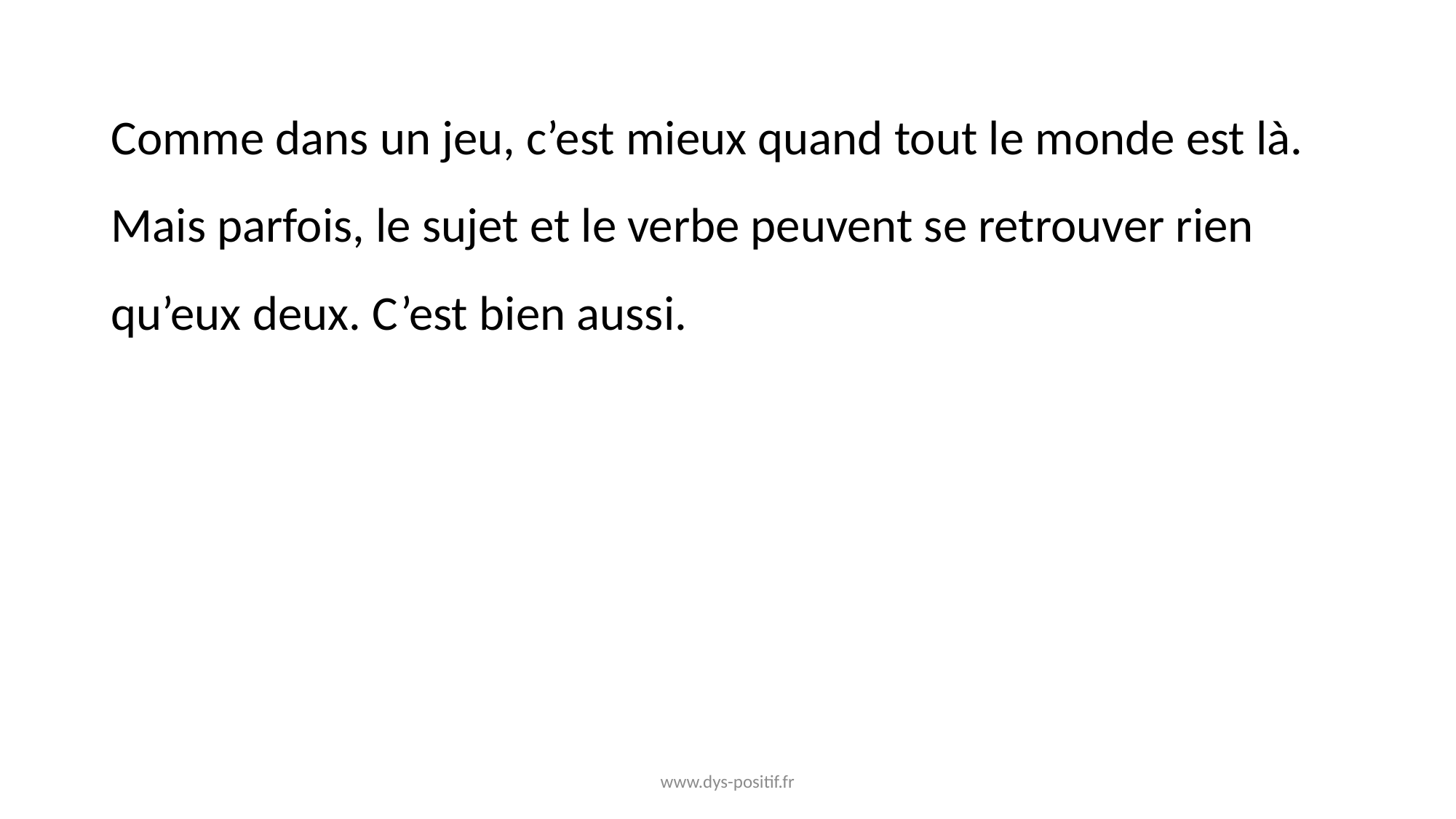

# Comme dans un jeu, c’est mieux quand tout le monde est là. Mais parfois, le sujet et le verbe peuvent se retrouver rien qu’eux deux. C’est bien aussi.
www.dys-positif.fr